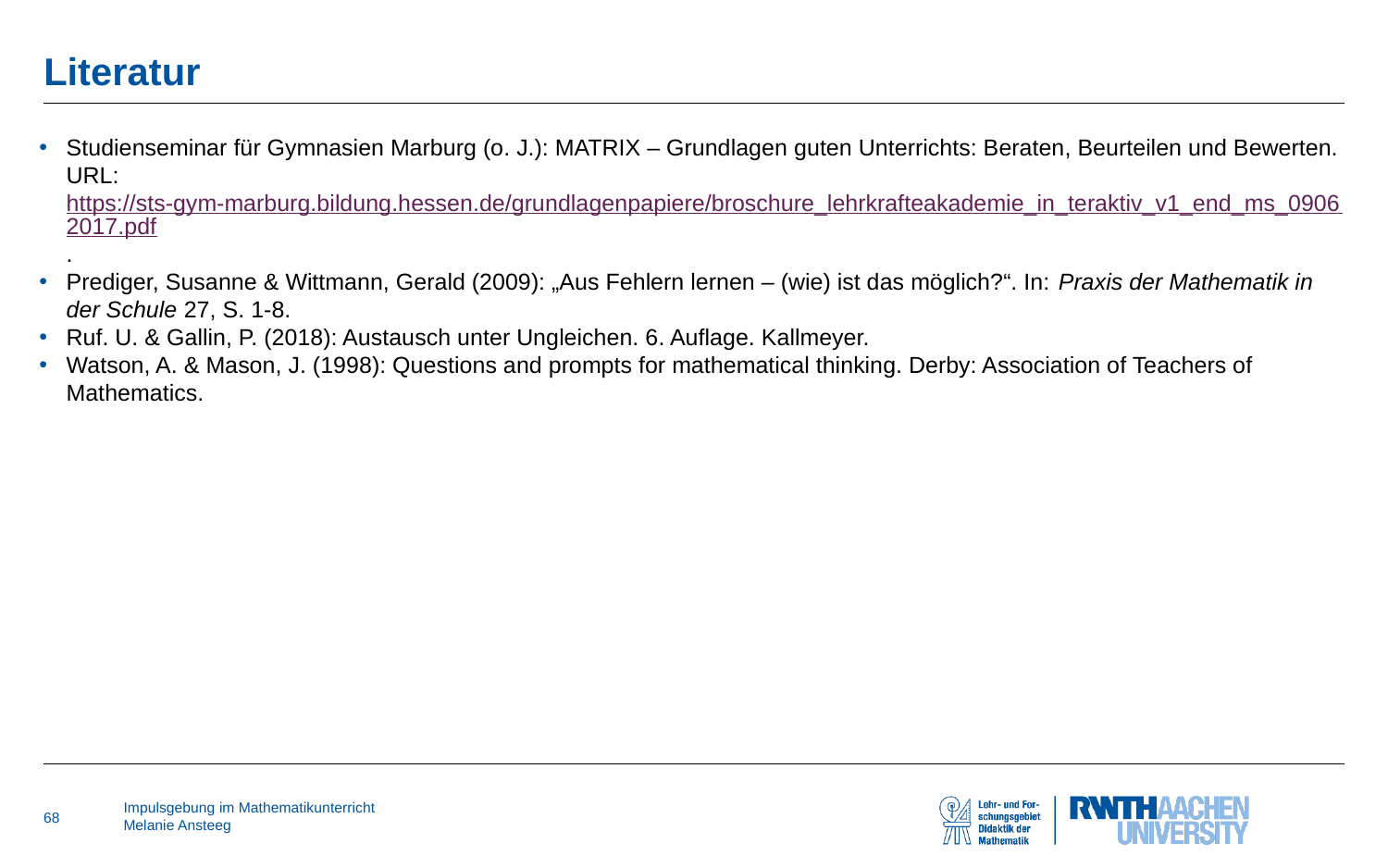

# Literatur
Studienseminar für Gymnasien Marburg (o. J.): MATRIX – Grundlagen guten Unterrichts: Beraten, Beurteilen und Bewerten. URL: https://sts-gym-marburg.bildung.hessen.de/grundlagenpapiere/broschure_lehrkrafteakademie_in_teraktiv_v1_end_ms_09062017.pdf.
Prediger, Susanne & Wittmann, Gerald (2009): „Aus Fehlern lernen – (wie) ist das möglich?“. In: Praxis der Mathematik in der Schule 27, S. 1-8.
Ruf. U. & Gallin, P. (2018): Austausch unter Ungleichen. 6. Auflage. Kallmeyer.
Watson, A. & Mason, J. (1998): Questions and prompts for mathematical thinking. Derby: Association of Teachers of Mathematics.